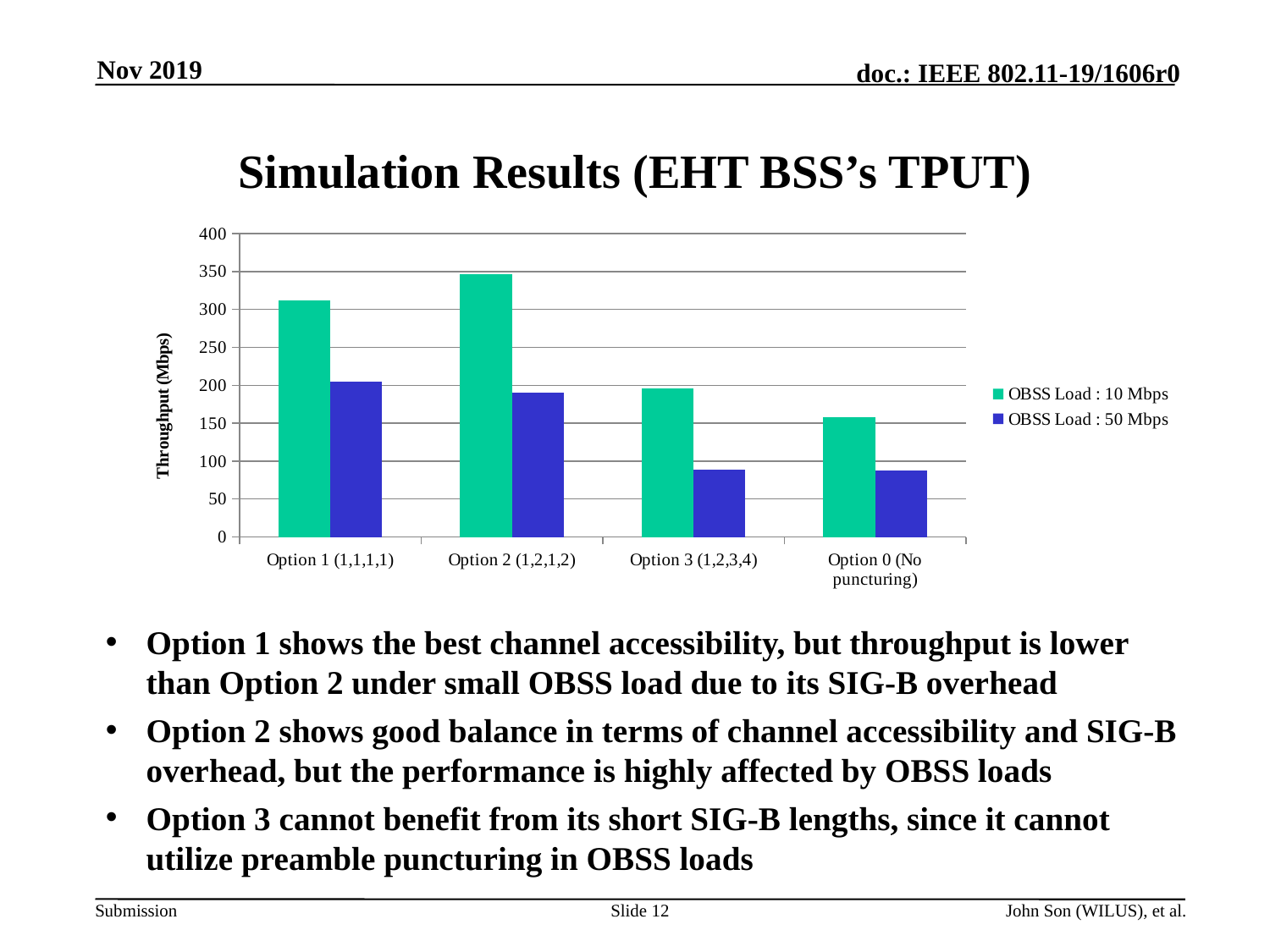

Nov 2019
# Simulation Results (EHT BSS’s TPUT)

### Chart

| Category | OBSS Load : 10 Mbps | OBSS Load : 50 Mbps |
|---|---|---|
| Option 1 (1,1,1,1) | 312.1868800000001 | 204.26239999999999 |
| Option 2 (1,2,1,2) | 345.9865600000001 | 190.24128000000007 |
| Option 3 (1,2,3,4) | 195.52512 | 88.24064 |
| Option 0 (No puncturing) | 158.43327999999997 | 87.42656000000001 |
Option 1 shows the best channel accessibility, but throughput is lower than Option 2 under small OBSS load due to its SIG-B overhead
Option 2 shows good balance in terms of channel accessibility and SIG-B overhead, but the performance is highly affected by OBSS loads
Option 3 cannot benefit from its short SIG-B lengths, since it cannot utilize preamble puncturing in OBSS loads
Slide 12
John Son (WILUS), et al.